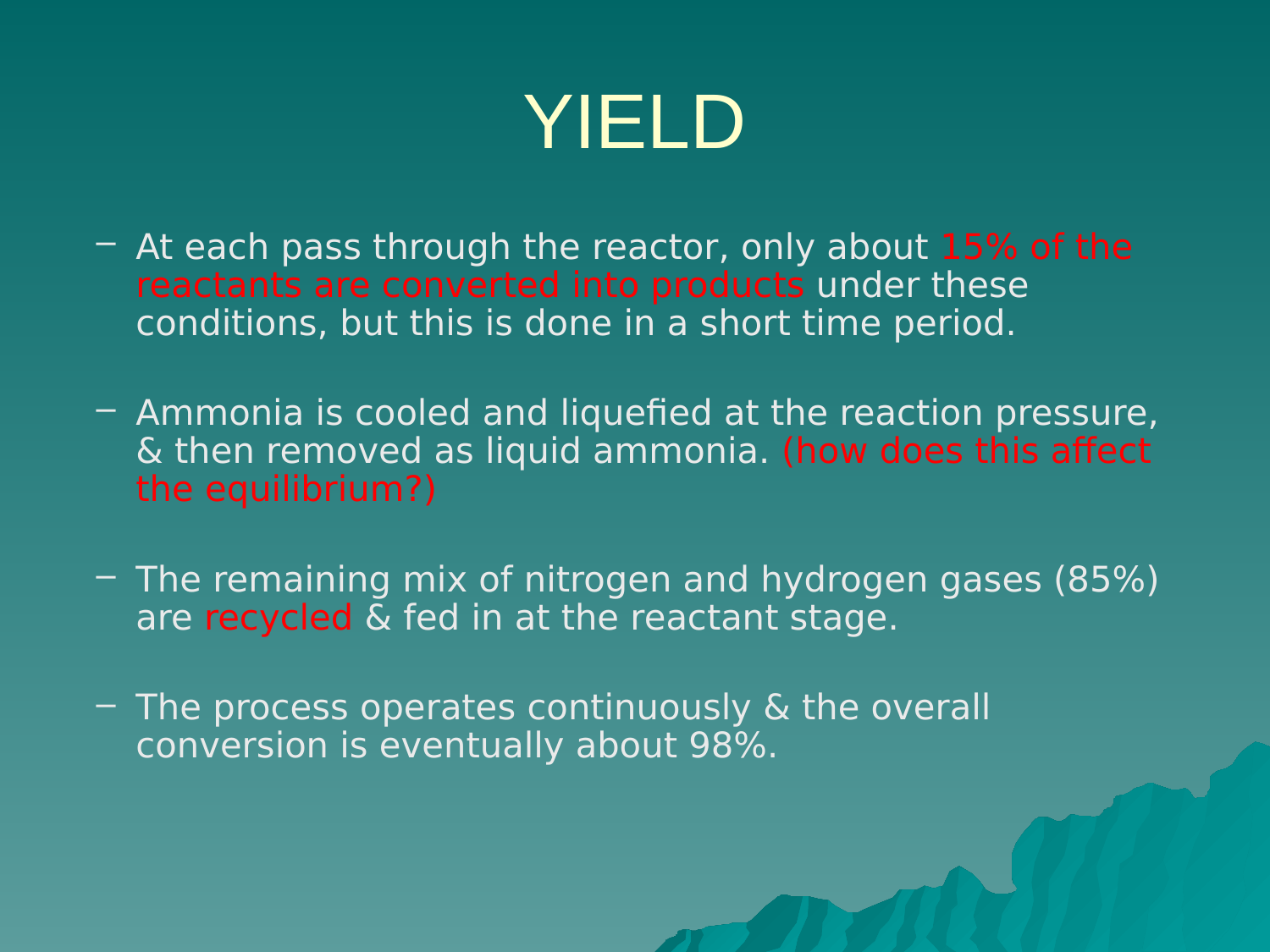

# YIELD
At each pass through the reactor, only about 15% of the reactants are converted into products under these conditions, but this is done in a short time period.

Ammonia is cooled and liquefied at the reaction pressure, & then removed as liquid ammonia. (how does this affect the equilibrium?)

The remaining mix of nitrogen and hydrogen gases (85%) are recycled & fed in at the reactant stage.

The process operates continuously & the overall conversion is eventually about 98%.